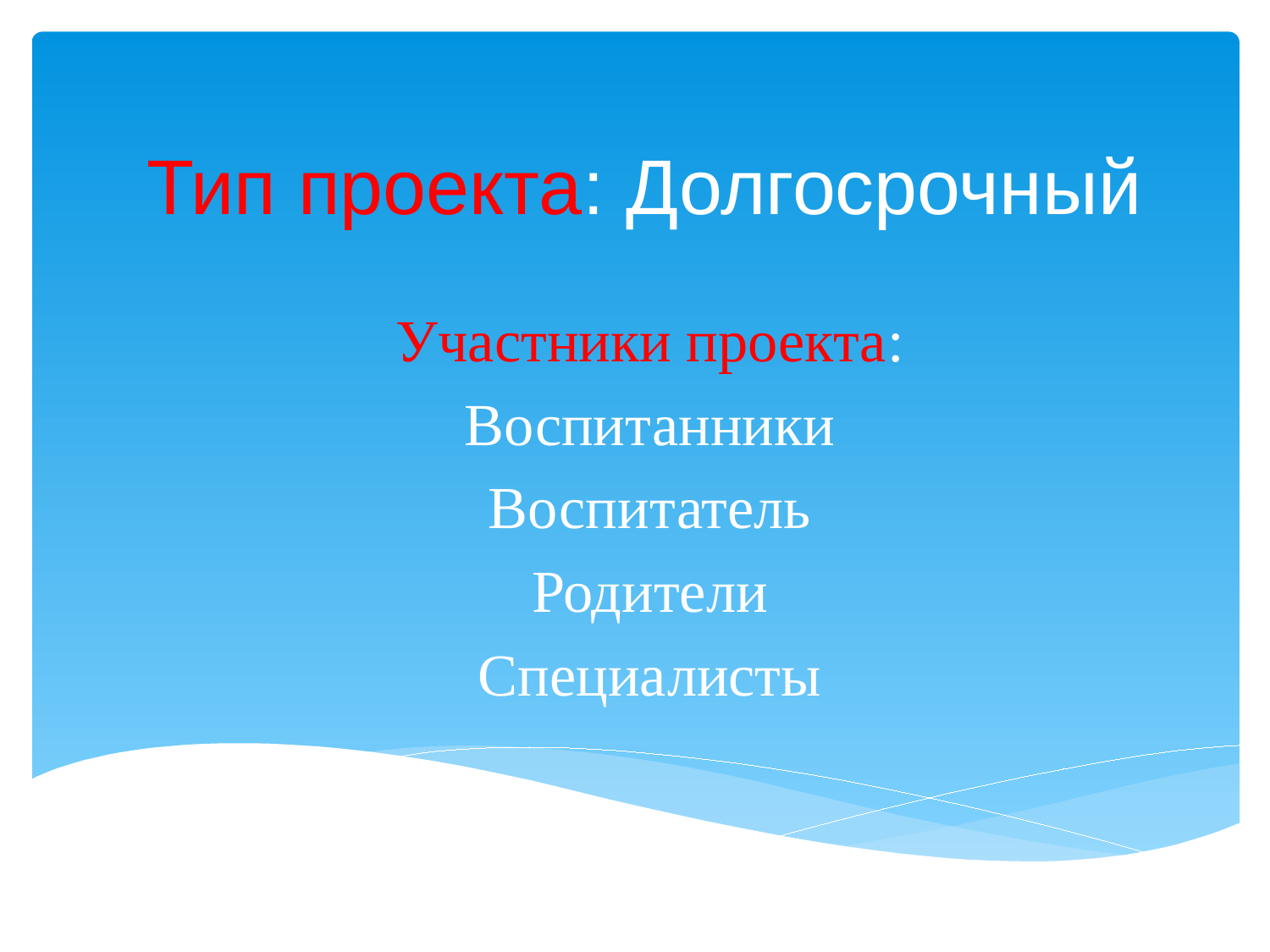

# Тип проекта: Долгосрочный
Участники проекта:
Воспитанники
Воспитатель
Родители
Специалисты